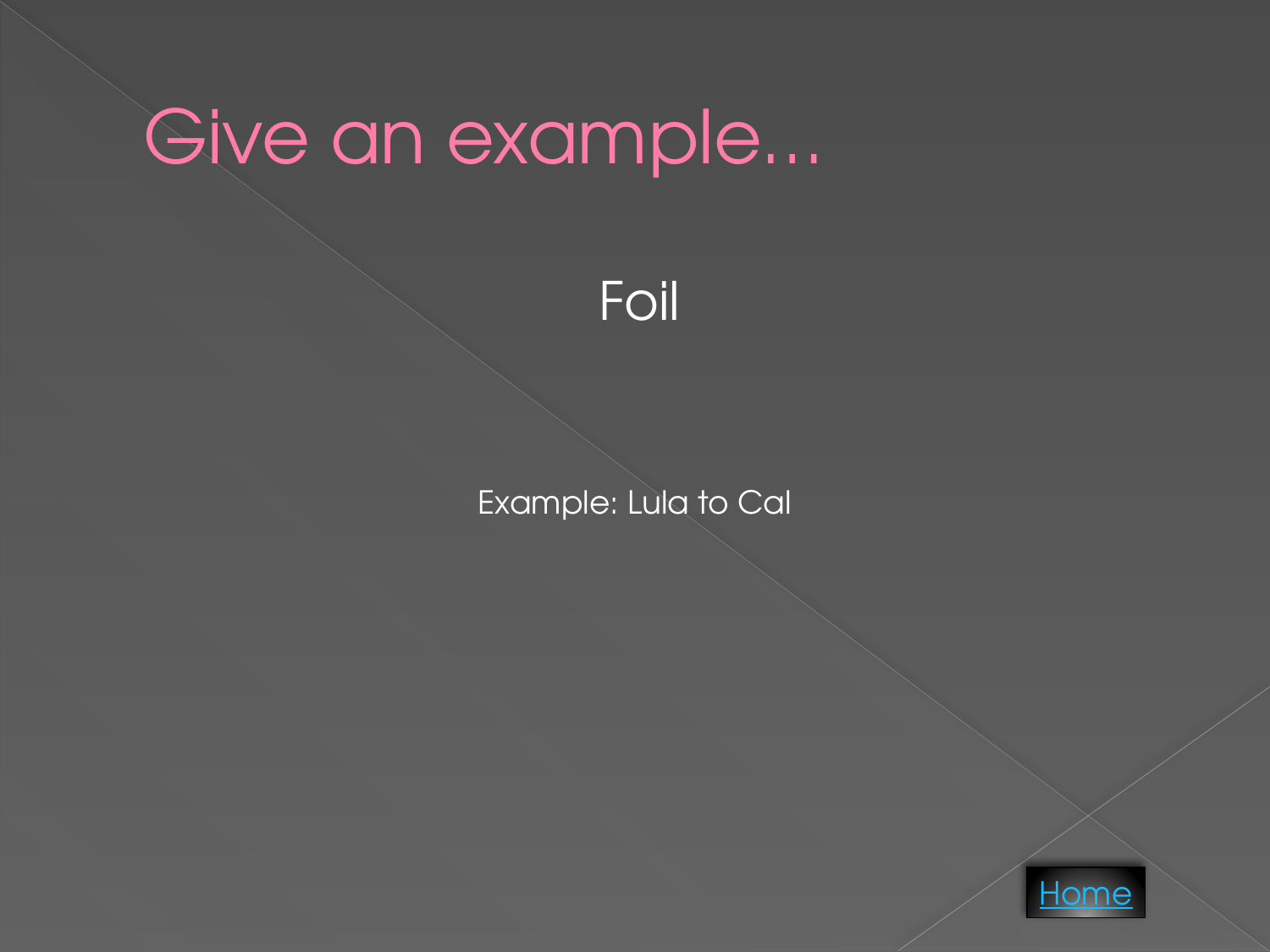

# Give an example…
Foil
Example: Lula to Cal
Home